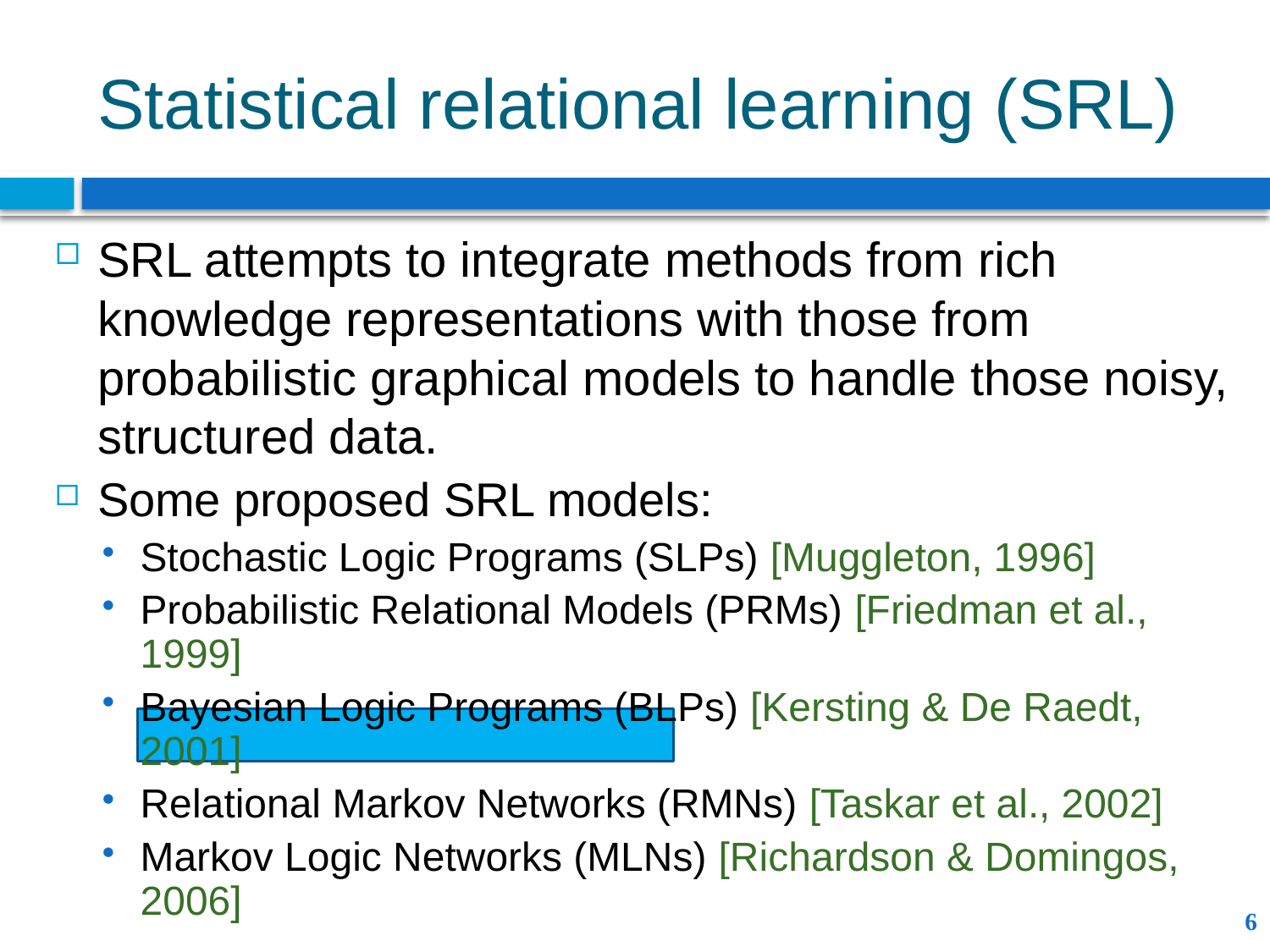

# Statistical relational learning (SRL)
SRL attempts to integrate methods from rich knowledge representations with those from probabilistic graphical models to handle those noisy, structured data.
Some proposed SRL models:
Stochastic Logic Programs (SLPs) [Muggleton, 1996]
Probabilistic Relational Models (PRMs) [Friedman et al., 1999]
Bayesian Logic Programs (BLPs) [Kersting & De Raedt,  2001]
Relational Markov Networks (RMNs) [Taskar et al., 2002]
Markov Logic Networks (MLNs) [Richardson & Domingos, 2006]

6